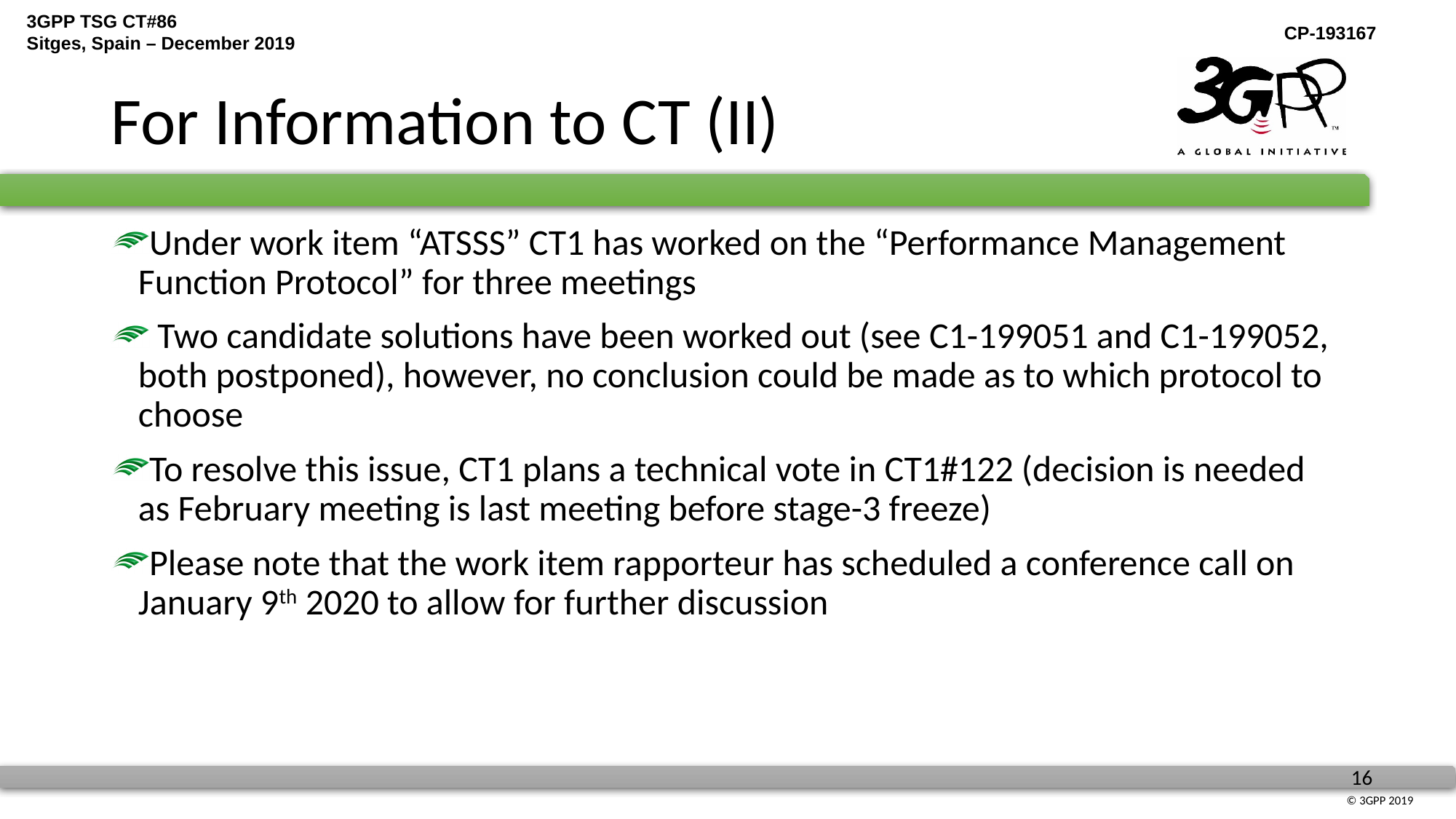

# For Information to CT (II)
Under work item “ATSSS” CT1 has worked on the “Performance Management Function Protocol” for three meetings
 Two candidate solutions have been worked out (see C1-199051 and C1-199052, both postponed), however, no conclusion could be made as to which protocol to choose
To resolve this issue, CT1 plans a technical vote in CT1#122 (decision is needed as February meeting is last meeting before stage-3 freeze)
Please note that the work item rapporteur has scheduled a conference call on January 9th 2020 to allow for further discussion